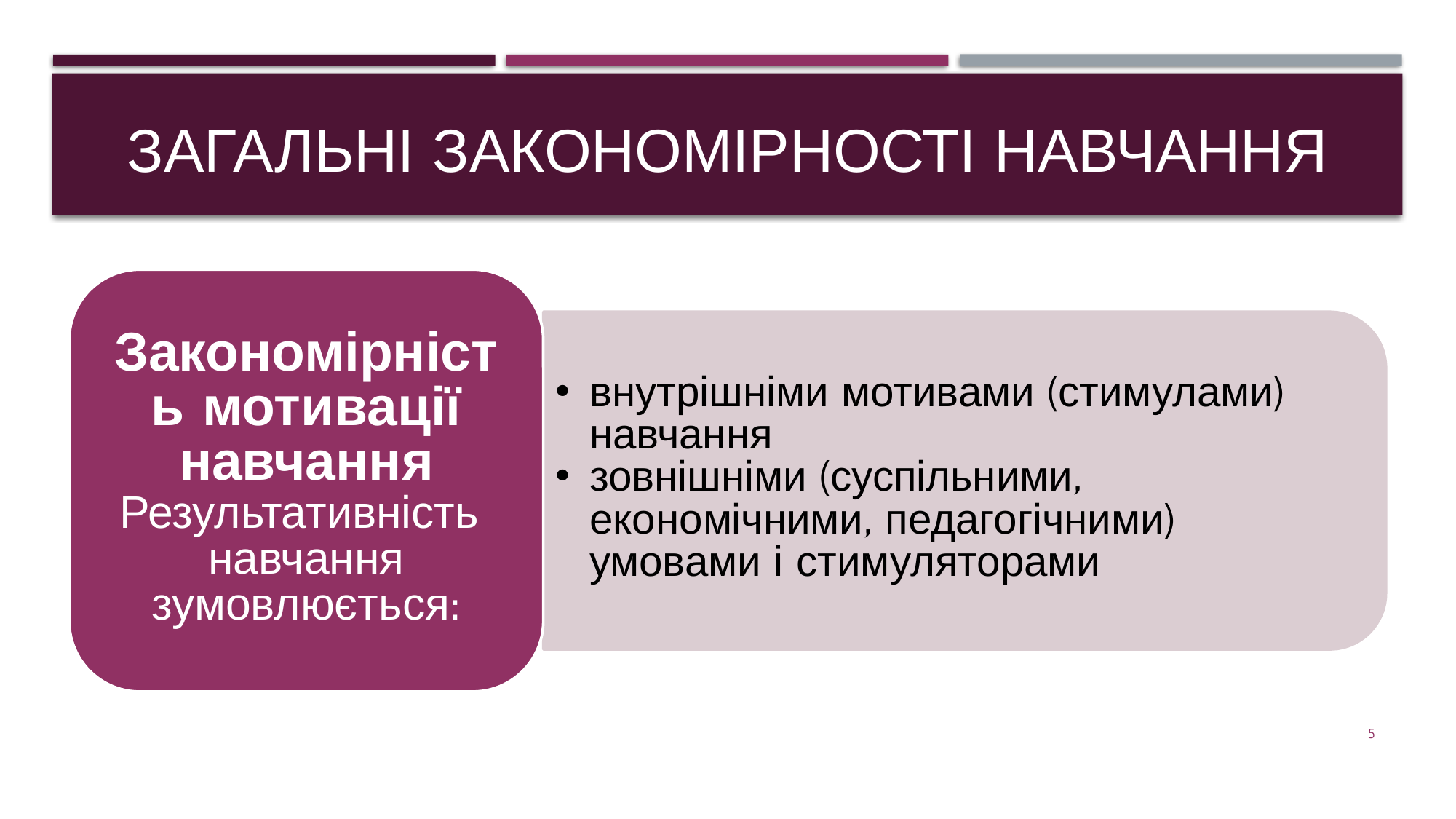

# Загальні закономірності навчання
Закономірність мотивації навчання
Результативність  навчання зумовлюється:
внутрішніми мотивами (стимулами) навчання
зовнішніми (суспільними, економічними, педагогічними) умовами і стимуляторами
5